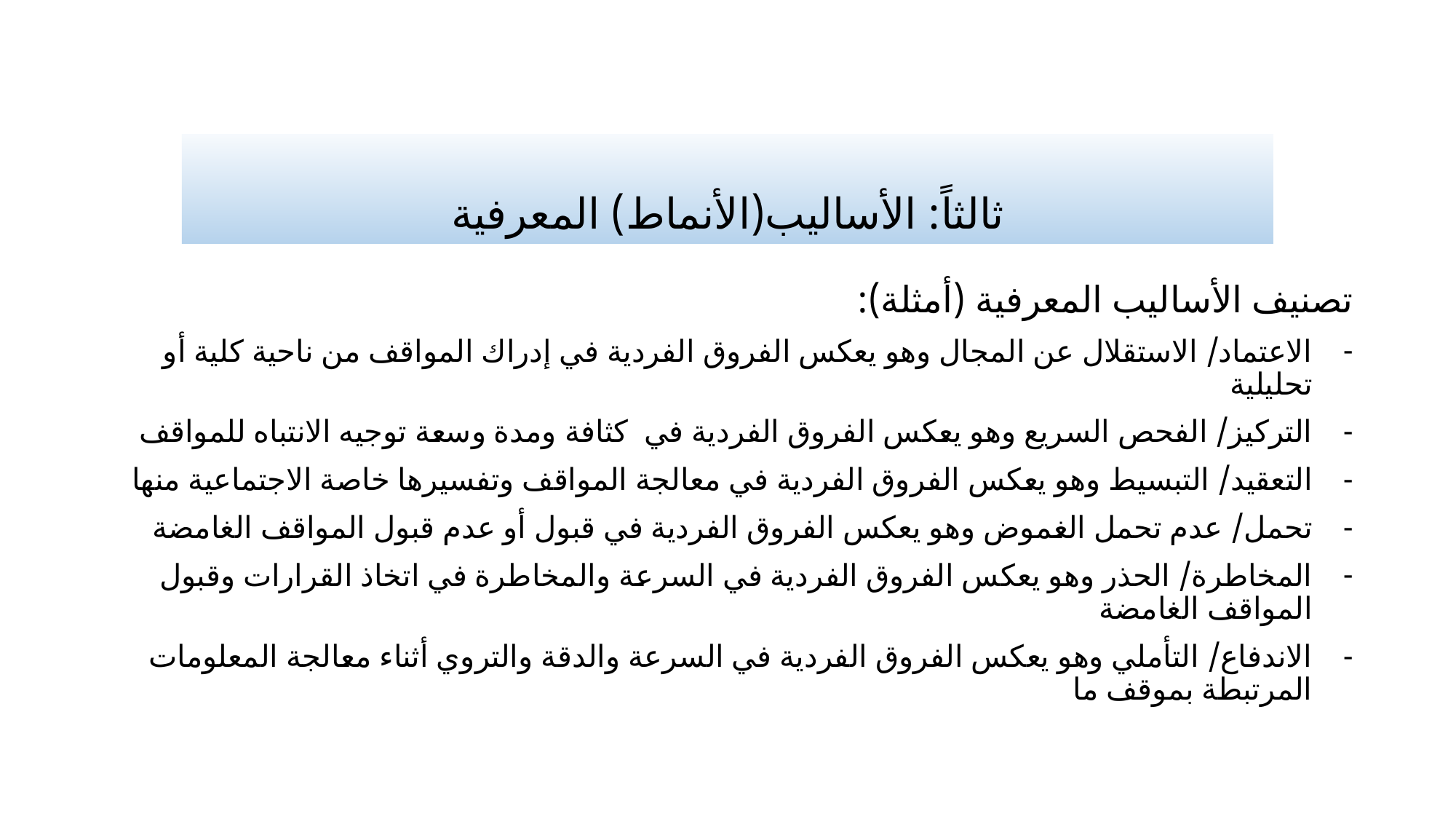

# ثالثاً: الأساليب(الأنماط) المعرفية
تصنيف الأساليب المعرفية (أمثلة):
الاعتماد/ الاستقلال عن المجال وهو يعكس الفروق الفردية في إدراك المواقف من ناحية كلية أو تحليلية
التركيز/ الفحص السريع وهو يعكس الفروق الفردية في  كثافة ومدة وسعة توجيه الانتباه للمواقف
التعقيد/ التبسيط وهو يعكس الفروق الفردية في معالجة المواقف وتفسيرها خاصة الاجتماعية منها
تحمل/ عدم تحمل الغموض وهو يعكس الفروق الفردية في قبول أو عدم قبول المواقف الغامضة
المخاطرة/ الحذر وهو يعكس الفروق الفردية في السرعة والمخاطرة في اتخاذ القرارات وقبول المواقف الغامضة
الاندفاع/ التأملي وهو يعكس الفروق الفردية في السرعة والدقة والتروي أثناء معالجة المعلومات المرتبطة بموقف ما